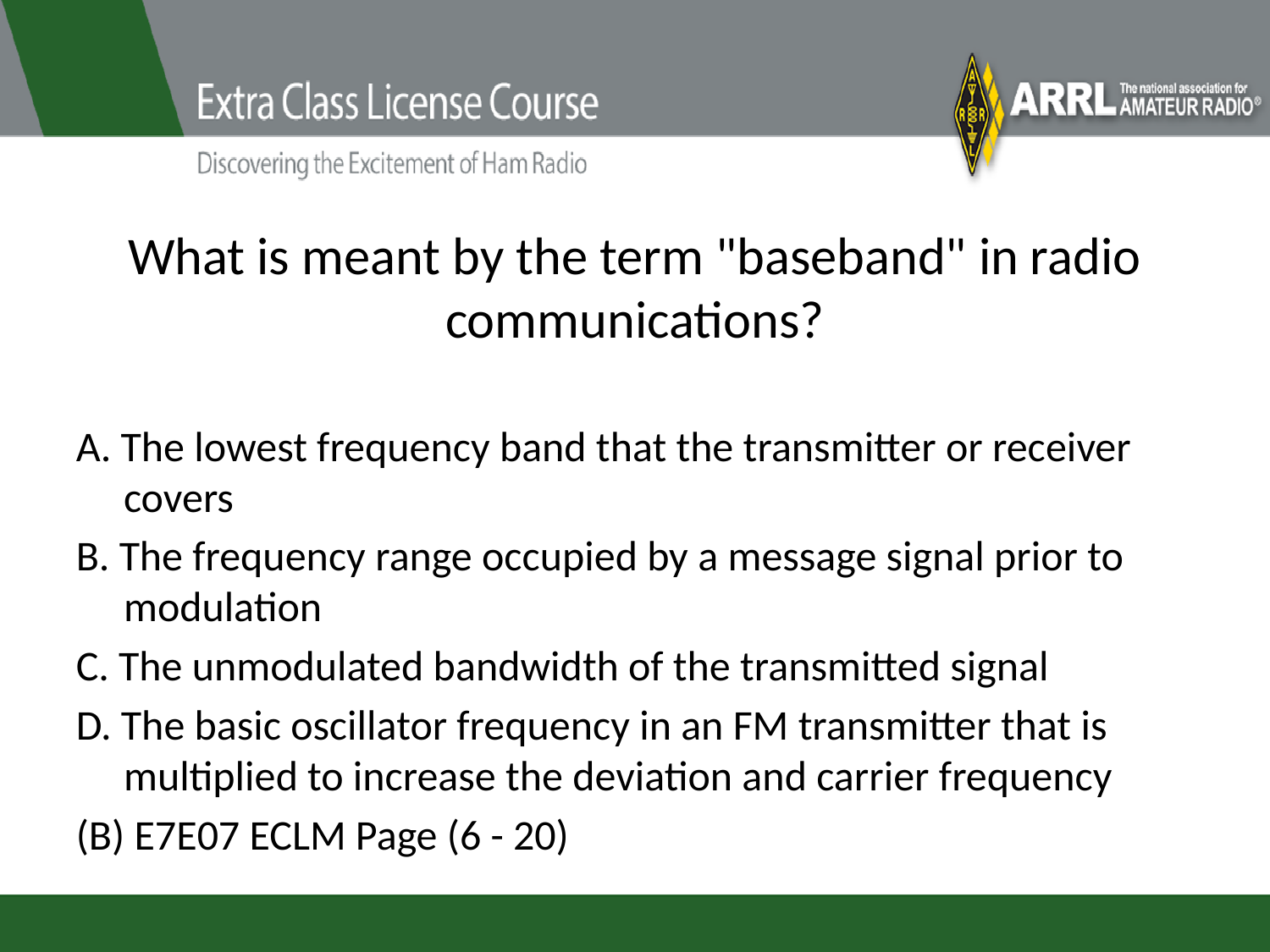

# What is meant by the term "baseband" in radio communications?
A. The lowest frequency band that the transmitter or receiver covers
B. The frequency range occupied by a message signal prior to modulation
C. The unmodulated bandwidth of the transmitted signal
D. The basic oscillator frequency in an FM transmitter that is multiplied to increase the deviation and carrier frequency
(B) E7E07 ECLM Page (6 - 20)